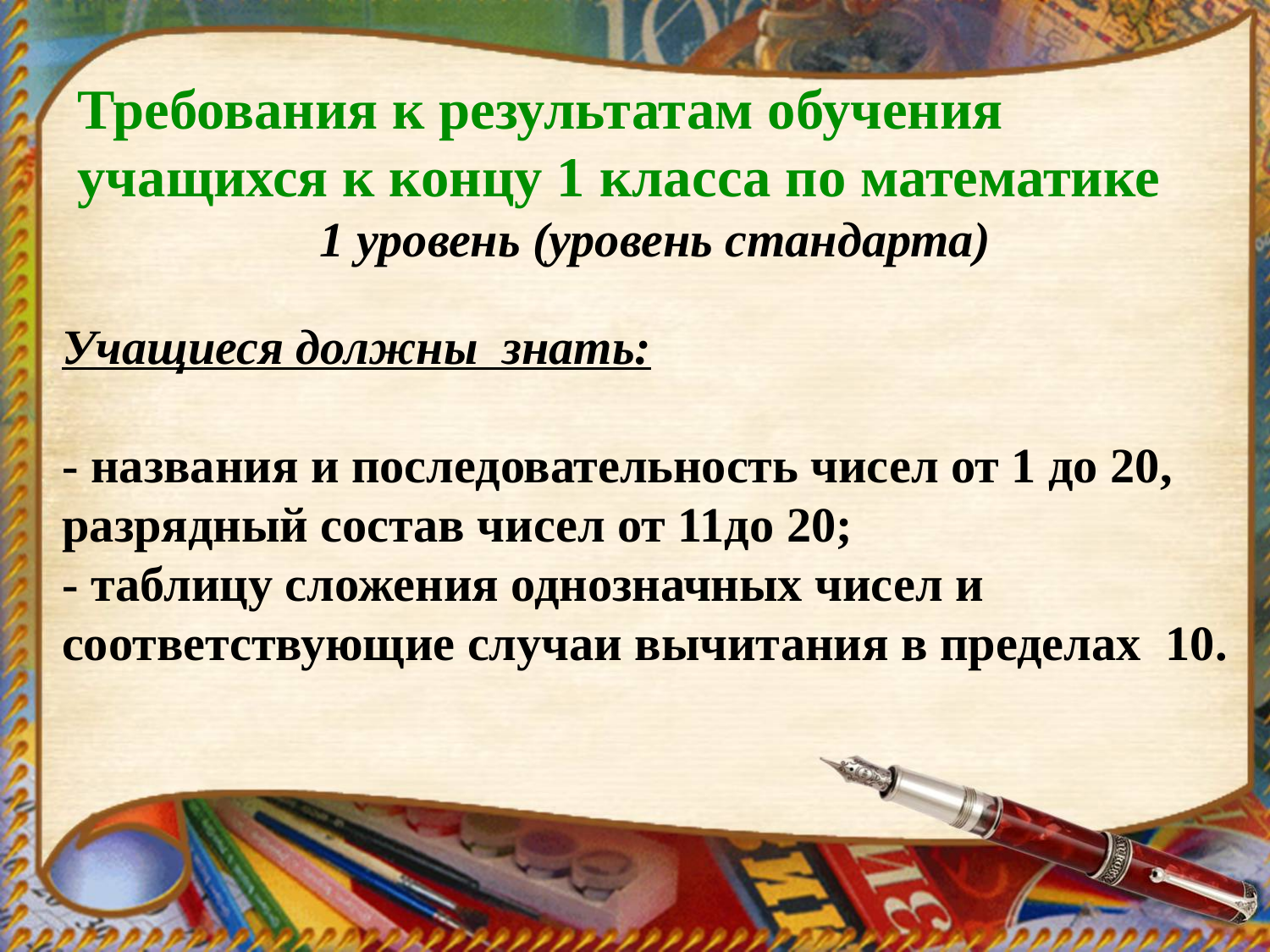

Требования к результатам обучения учащихся к концу 1 класса по математике
1 уровень (уровень стандарта)
Учащиеся должны  знать:

- названия и последовательность чисел от 1 до 20, разрядный состав чисел от 11до 20;
- таблицу сложения однозначных чисел и соответствующие случаи вычитания в пределах  10.